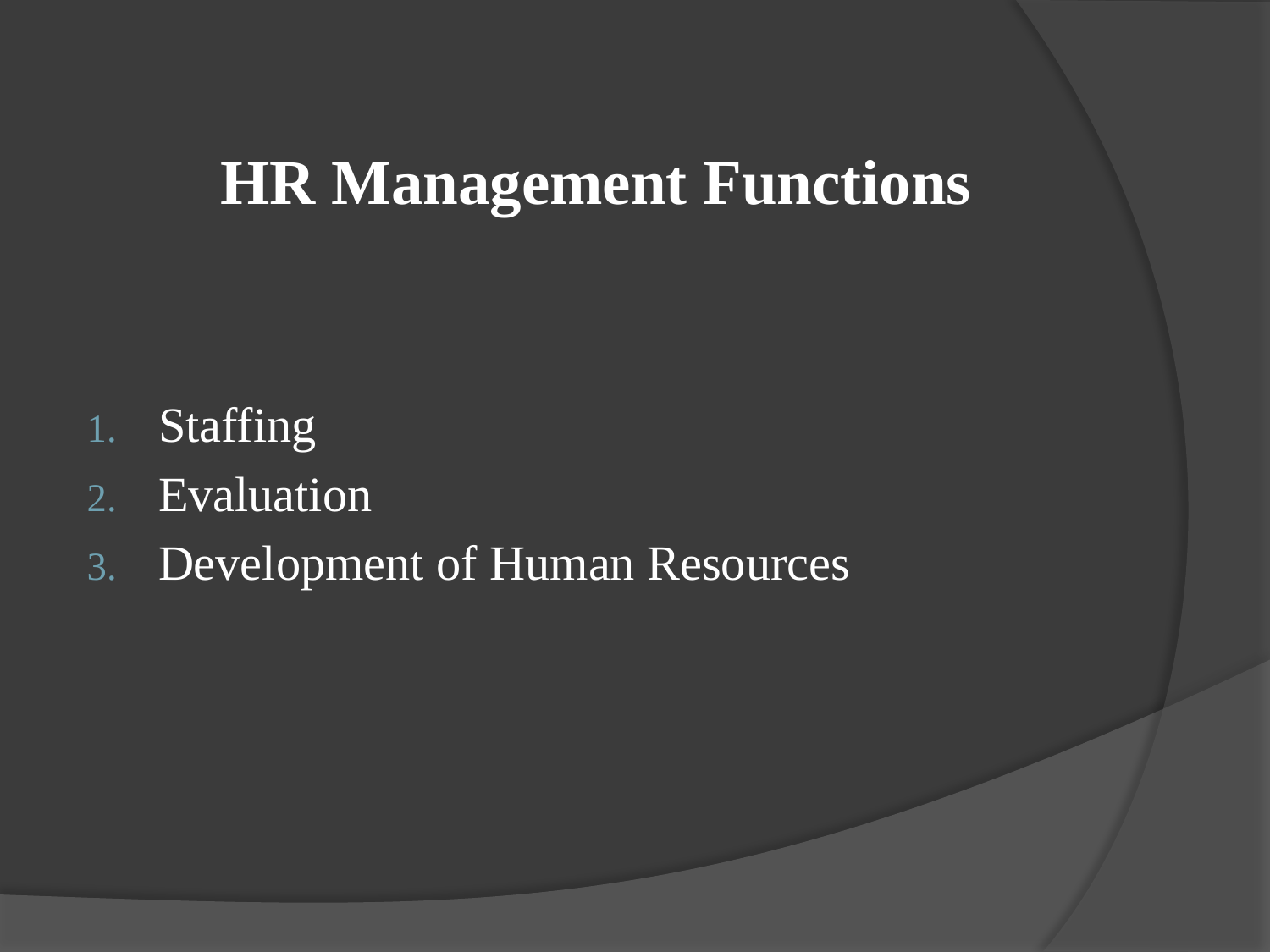

# HR Management Functions
Staffing
Evaluation
Development of Human Resources